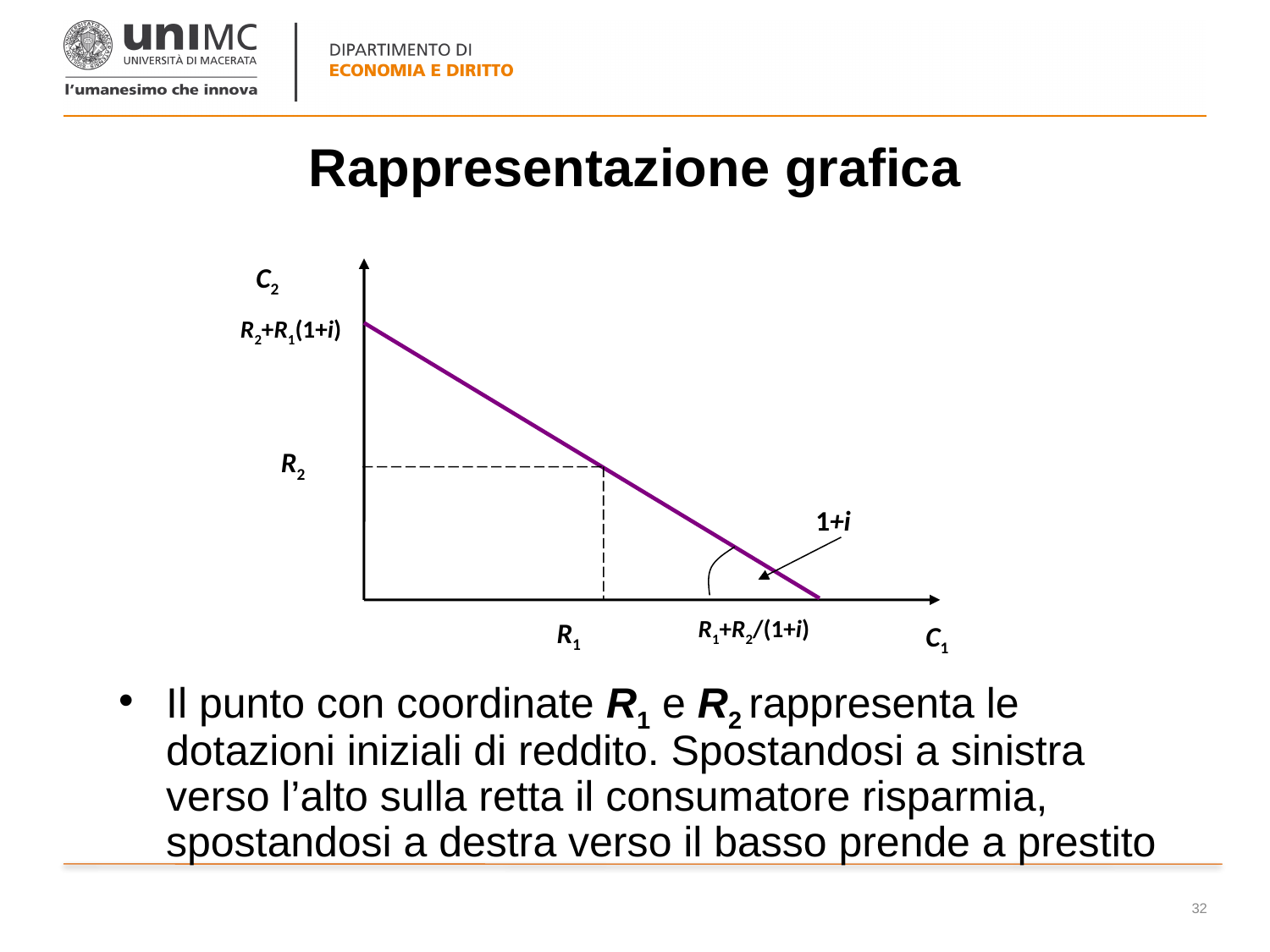

# Rappresentazione grafica
C2

R2+R1(1+i)

R2

1+i

R1+R2/(1+i)
R1
C1
Il punto con coordinate R1 e R2 rappresenta le dotazioni iniziali di reddito. Spostandosi a sinistra verso l’alto sulla retta il consumatore risparmia, spostandosi a destra verso il basso prende a prestito
32